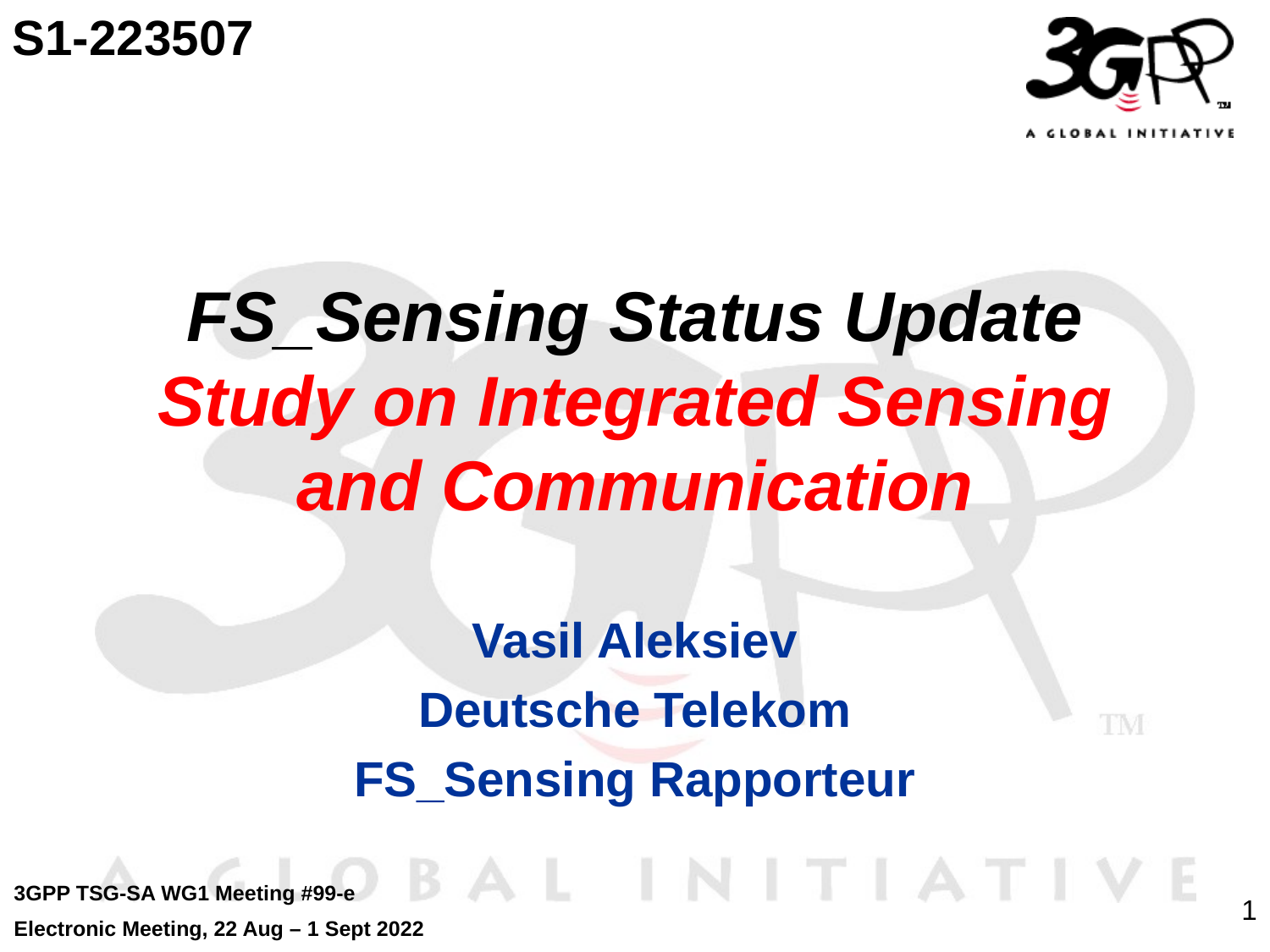

S1-223507
# FS_Sensing Status Update Study on Integrated Sensing and Communication
Vasil Aleksiev
Deutsche Telekom
FS_Sensing Rapporteur
3GPP TSG-SA WG1 Meeting #99-e
Electronic Meeting, 22 Aug – 1 Sept 2022
1